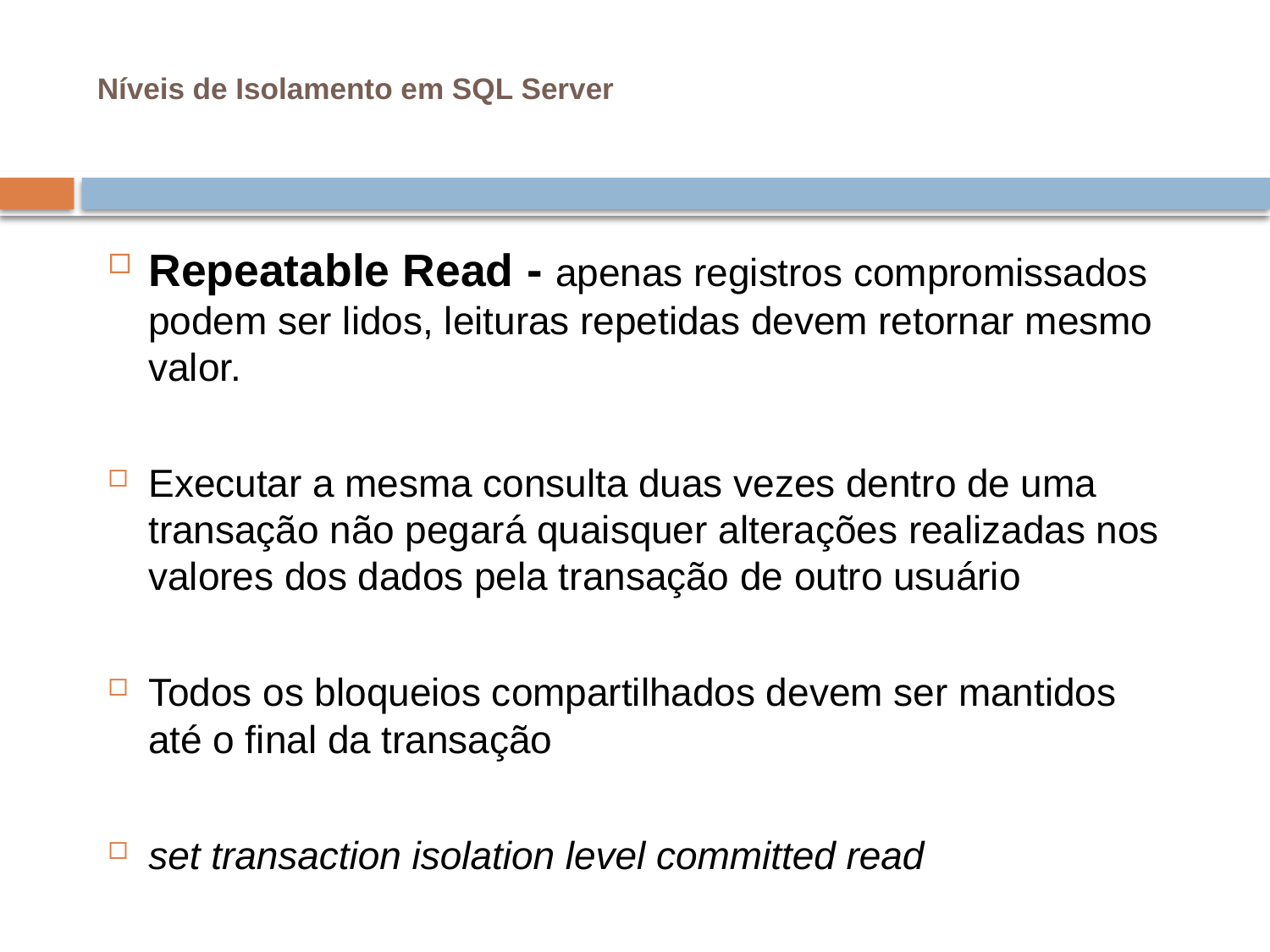

# Níveis de Isolamento em SQL Server
Repeatable Read - apenas registros compromissados podem ser lidos, leituras repetidas devem retornar mesmo valor.

Executar a mesma consulta duas vezes dentro de uma transação não pegará quaisquer alterações realizadas nos valores dos dados pela transação de outro usuário

Todos os bloqueios compartilhados devem ser mantidos até o final da transação

set transaction isolation level committed read